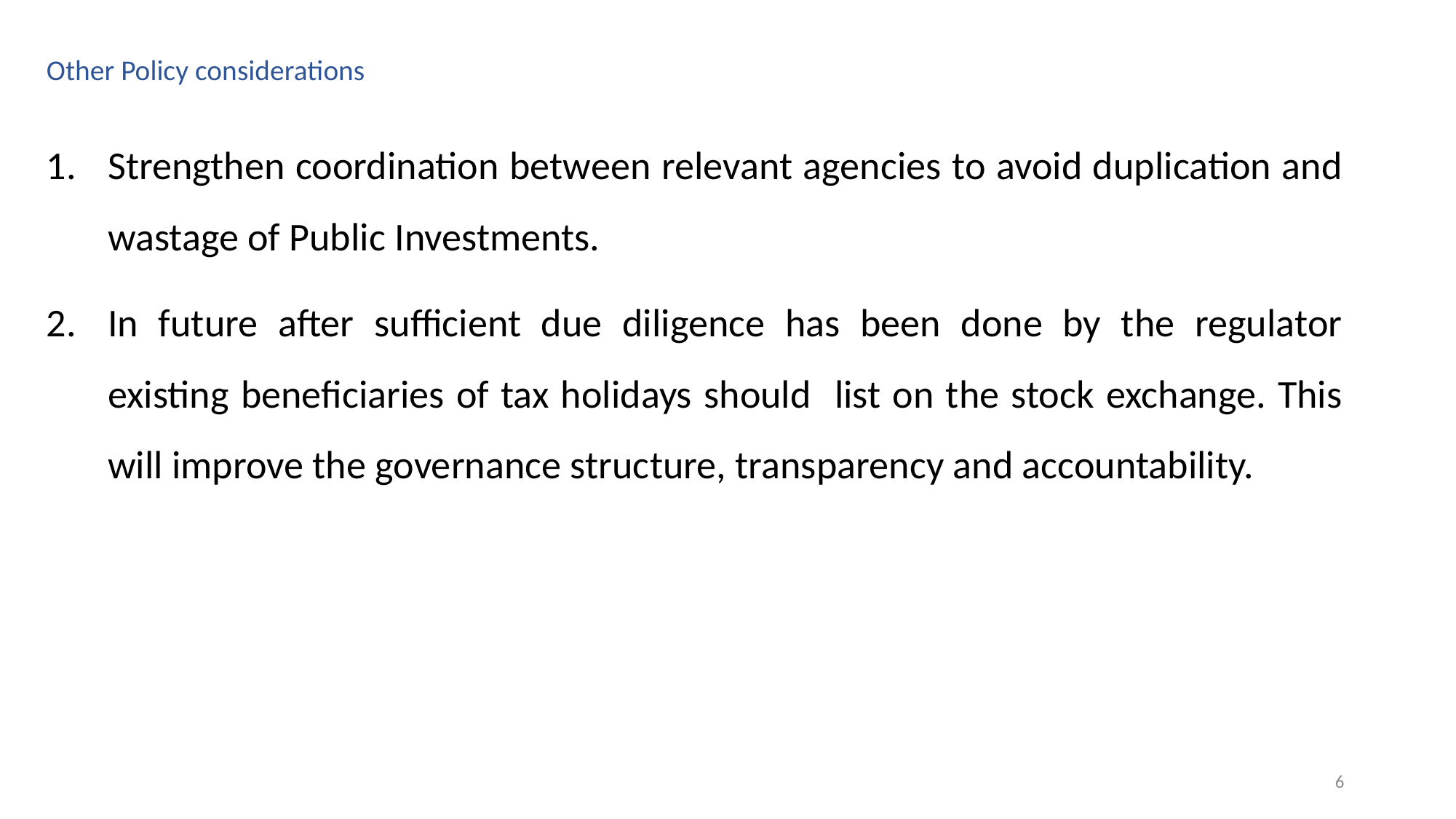

# Other Policy considerations
Strengthen coordination between relevant agencies to avoid duplication and wastage of Public Investments.
In future after sufficient due diligence has been done by the regulator existing beneficiaries of tax holidays should  list on the stock exchange. This will improve the governance structure, transparency and accountability.

6